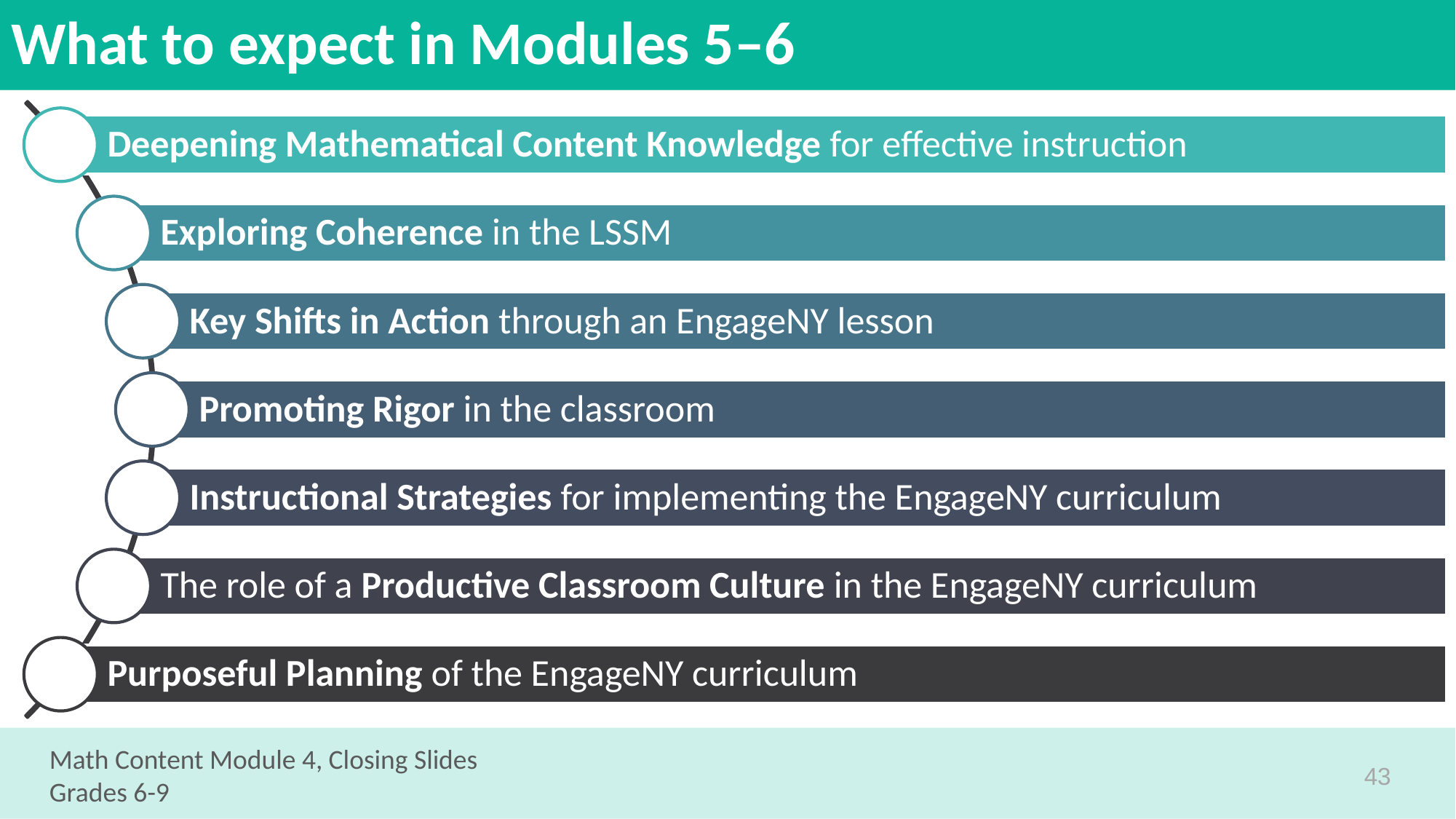

# What to expect in Modules 5–6
Deepening Mathematical Content Knowledge for effective instruction
Exploring Coherence in the LSSM
Key Shifts in Action through an EngageNY lesson
Promoting Rigor in the classroom
Instructional Strategies for implementing the EngageNY curriculum
The role of a Productive Classroom Culture in the EngageNY curriculum
Purposeful Planning of the EngageNY curriculum
Math Content Module 4, Closing Slides
Grades 6-9
43